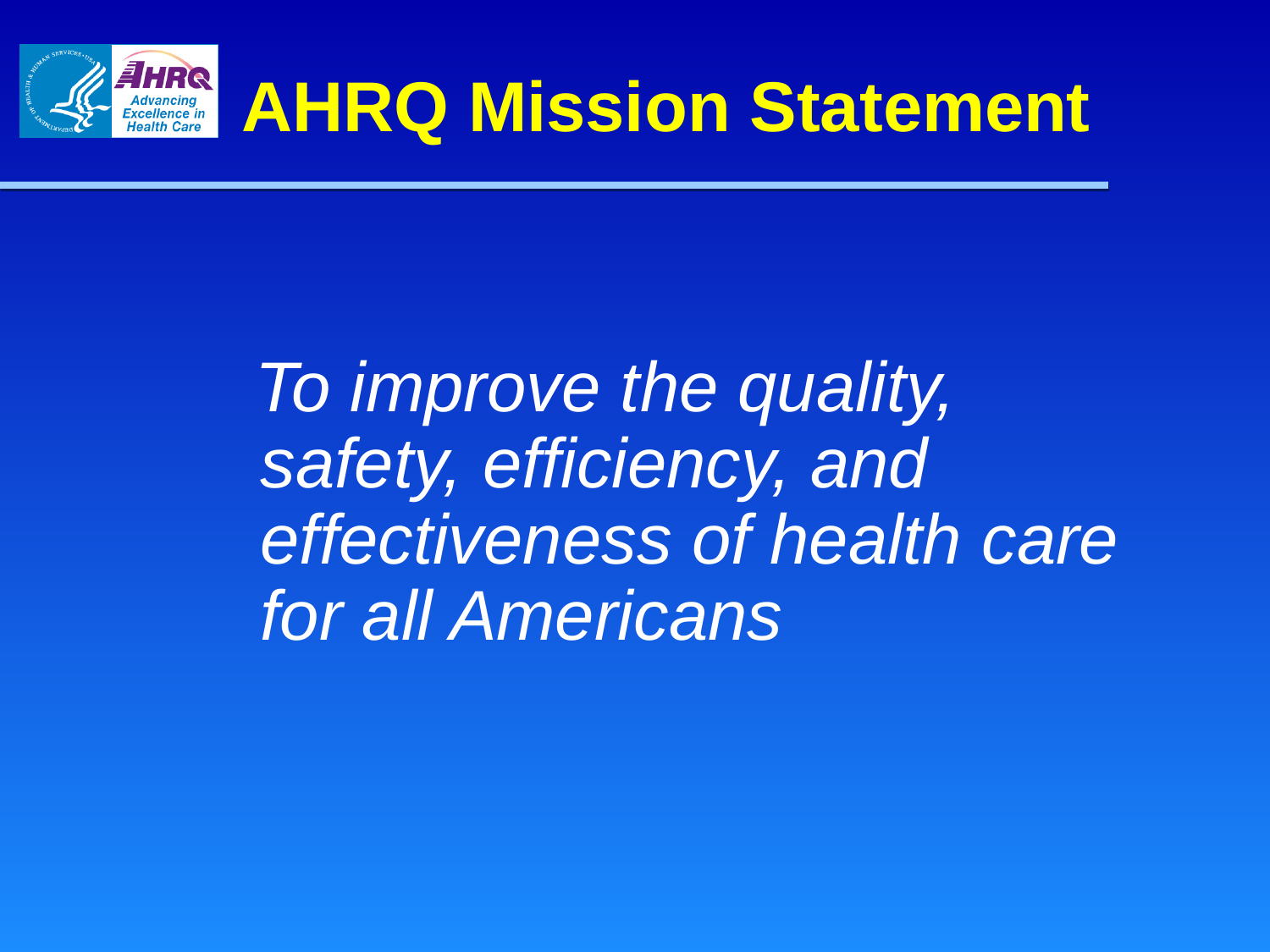

# AHRQ Mission Statement

   To improve the quality, safety, efficiency, and effectiveness of health care for all Americans